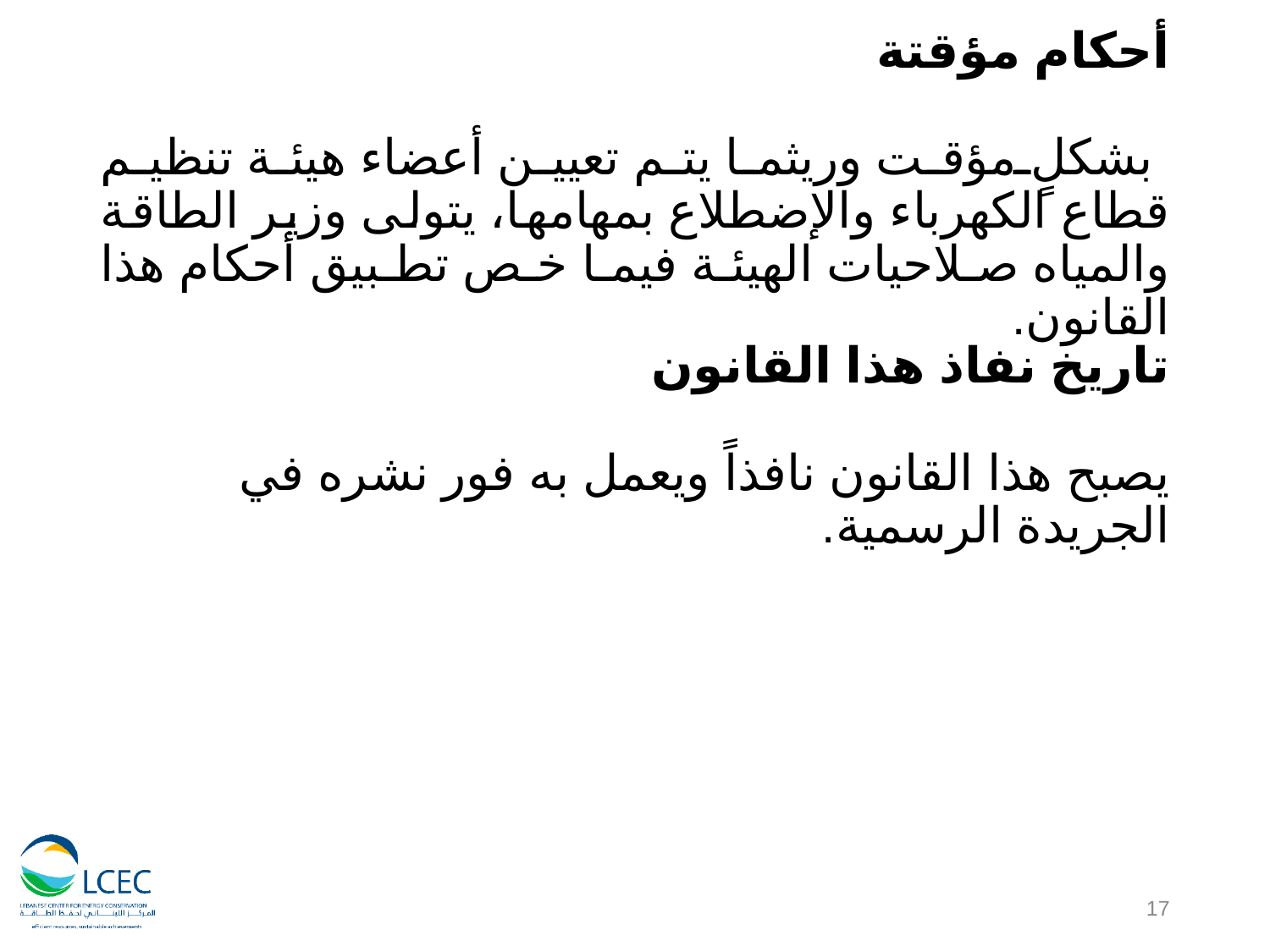

# أحكام مؤقتة
بشكلٍ مؤقت وريثما يتم تعيين أعضاء هيئة تنظيم قطاع الكهرباء والإضطلاع بمهامها، يتولى وزير الطاقة والمياه صلاحيات الهيئة فيما خص تطبيق أحكام هذا القانون.

تاريخ نفاذ هذا القانون
يصبح هذا القانون نافذاً ويعمل به فور نشره في الجريدة الرسمية.
17